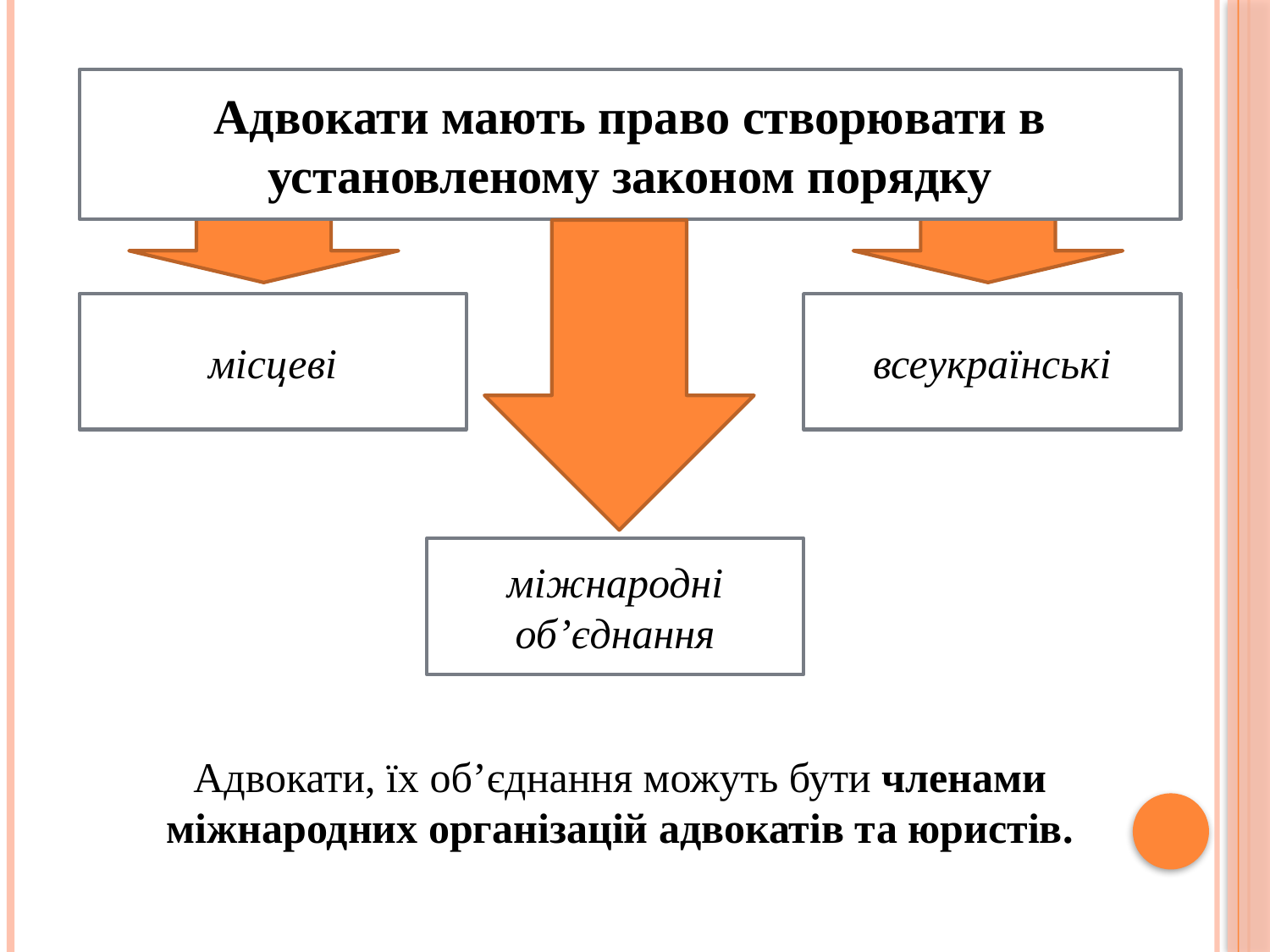

Адвокати мають право створювати в установленому законом порядку

місцеві
всеукраїнські

міжнародні об’єднання
Адвокати, їх об’єднання можуть бути членами міжнародних організацій адвокатів та юристів.